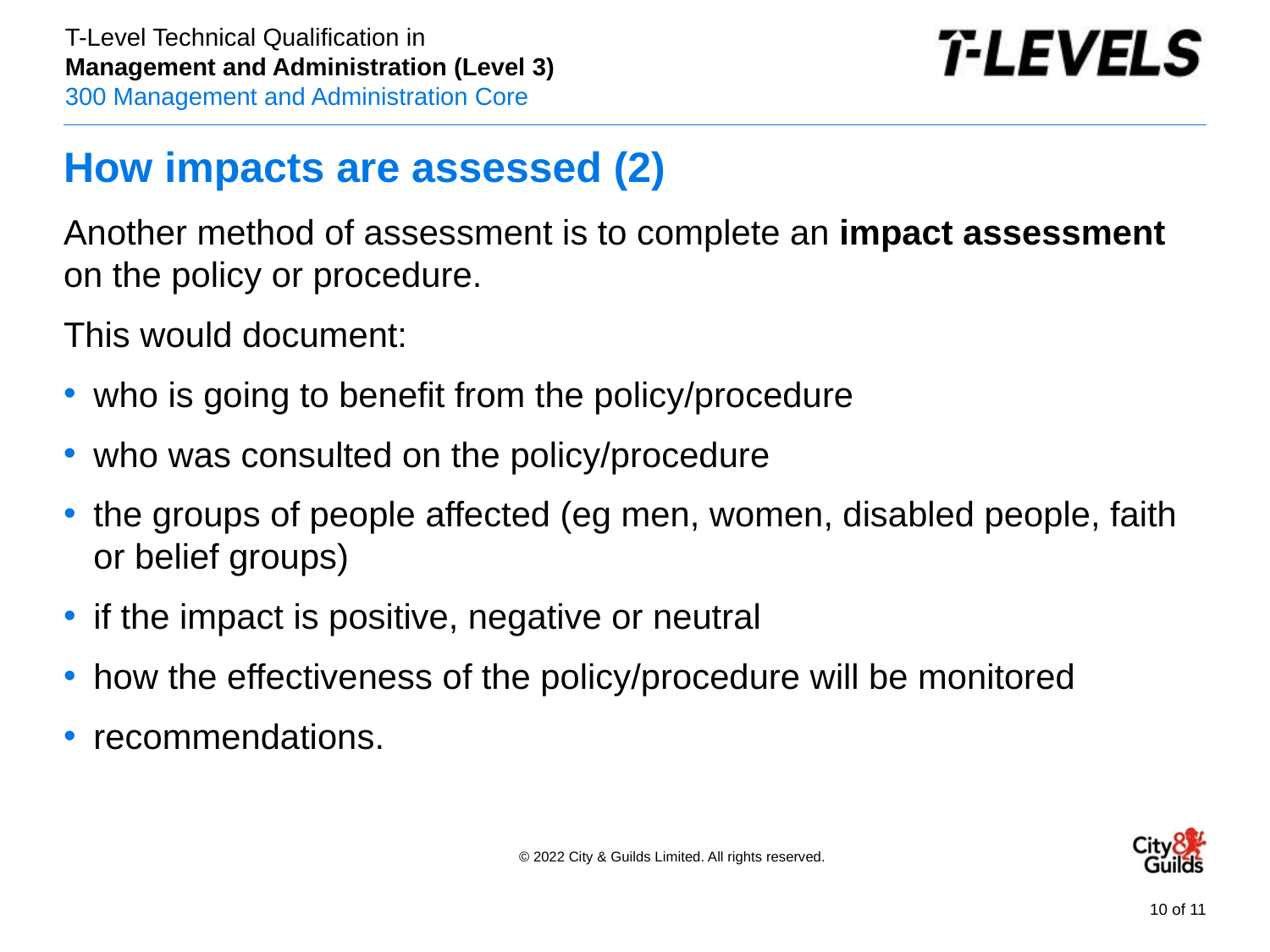

# How impacts are assessed (2)
Another method of assessment is to complete an impact assessment on the policy or procedure.
This would document:
who is going to benefit from the policy/procedure
who was consulted on the policy/procedure
the groups of people affected (eg men, women, disabled people, faith or belief groups)
if the impact is positive, negative or neutral
how the effectiveness of the policy/procedure will be monitored
recommendations.